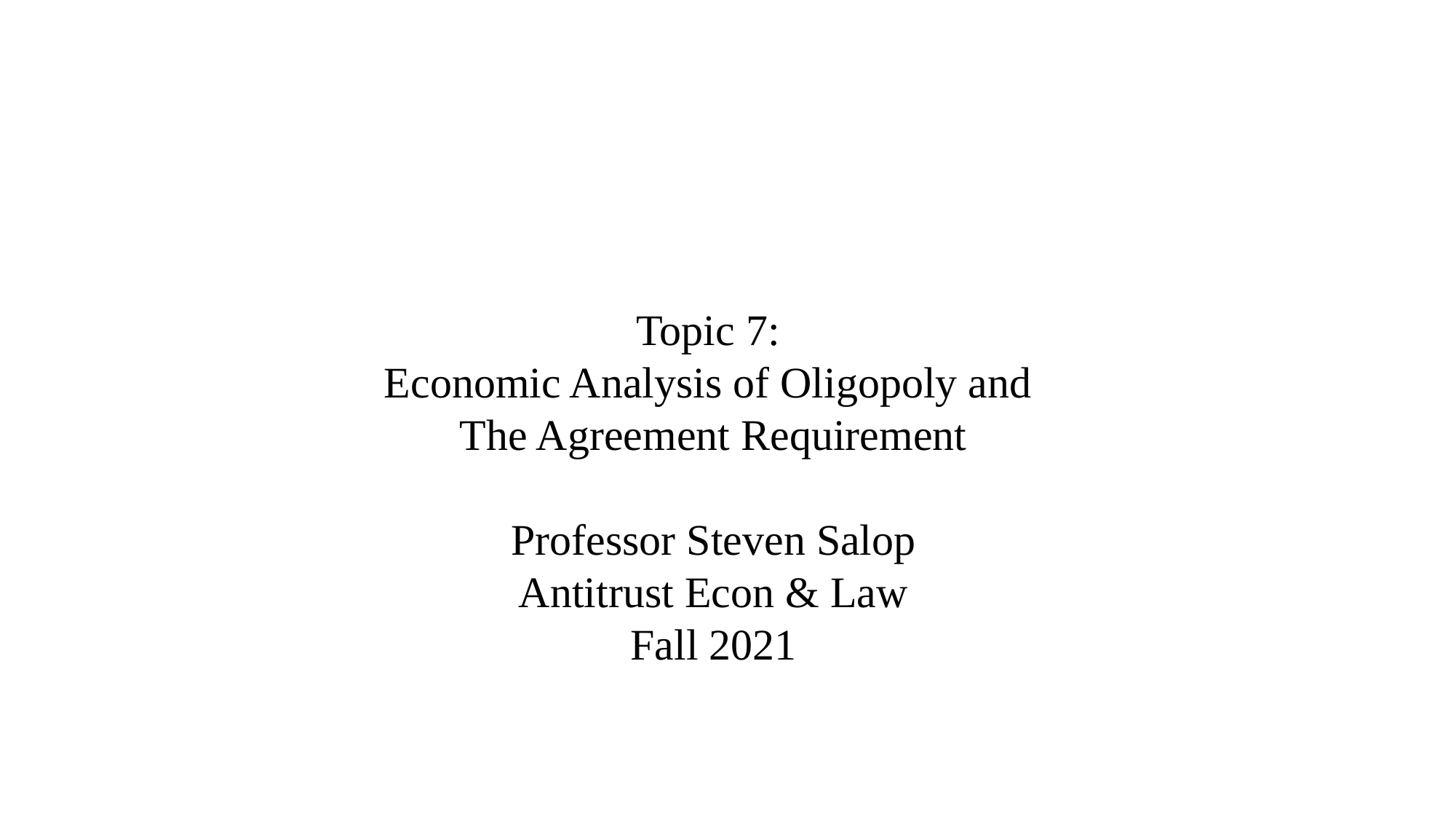

# Topic 7: Economic Analysis of Oligopoly and The Agreement Requirement Professor Steven Salop Antitrust Econ & Law Fall 2021